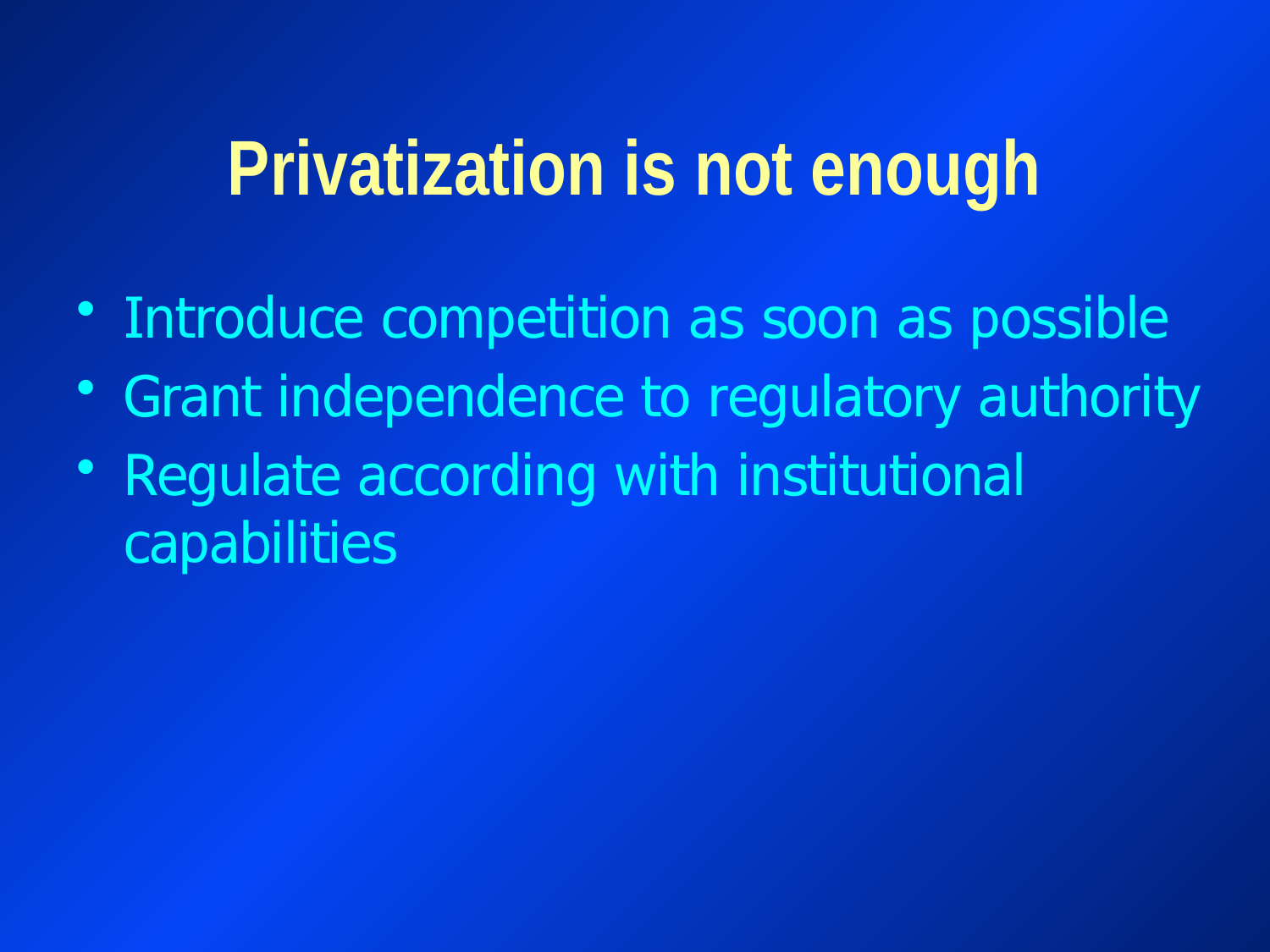

# Privatization is not enough
Introduce competition as soon as possible
Grant independence to regulatory authority
Regulate according with institutional capabilities